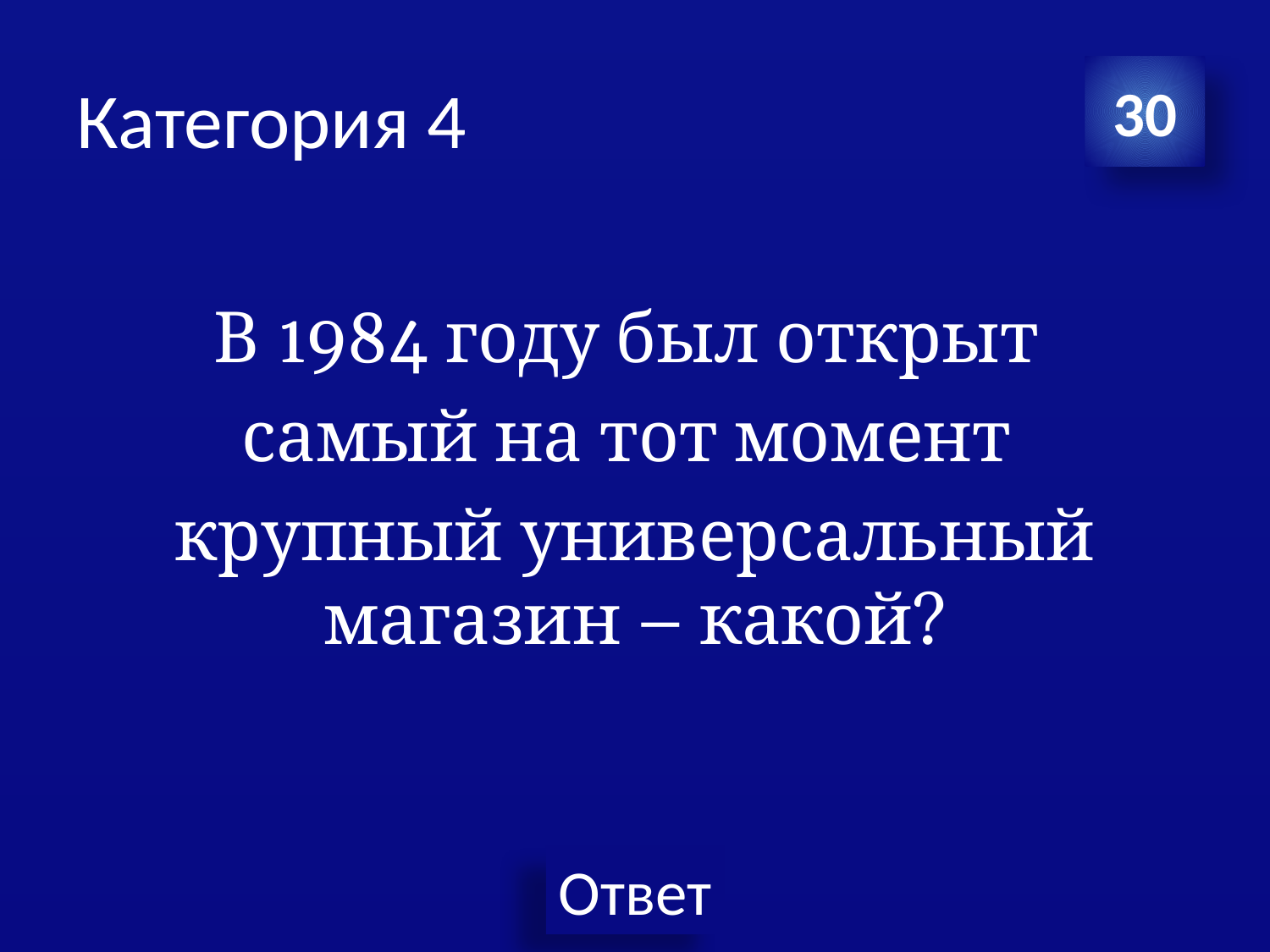

# Категория 4
30
В 1984 году был открыт
самый на тот момент
крупный универсальный магазин – какой?